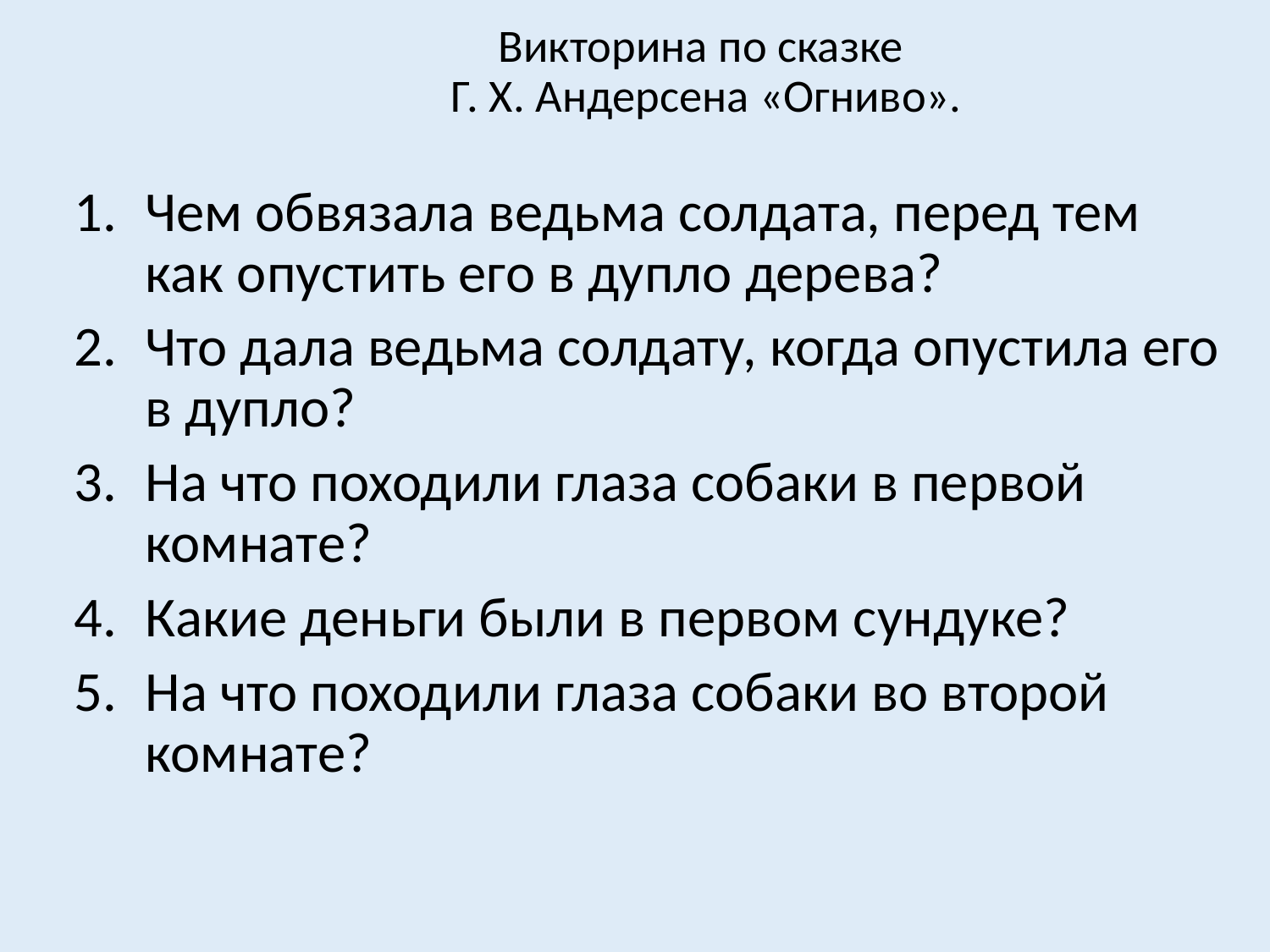

# Викторина по сказке Г. Х. Андерсена «Огниво».
Чем обвязала ведьма солдата, перед тем как опустить его в дупло дерева?
Что дала ведьма солдату, когда опустила его в дупло?
На что походили глаза собаки в первой комнате?
Какие деньги были в первом сундуке?
На что походили глаза собаки во второй комнате?